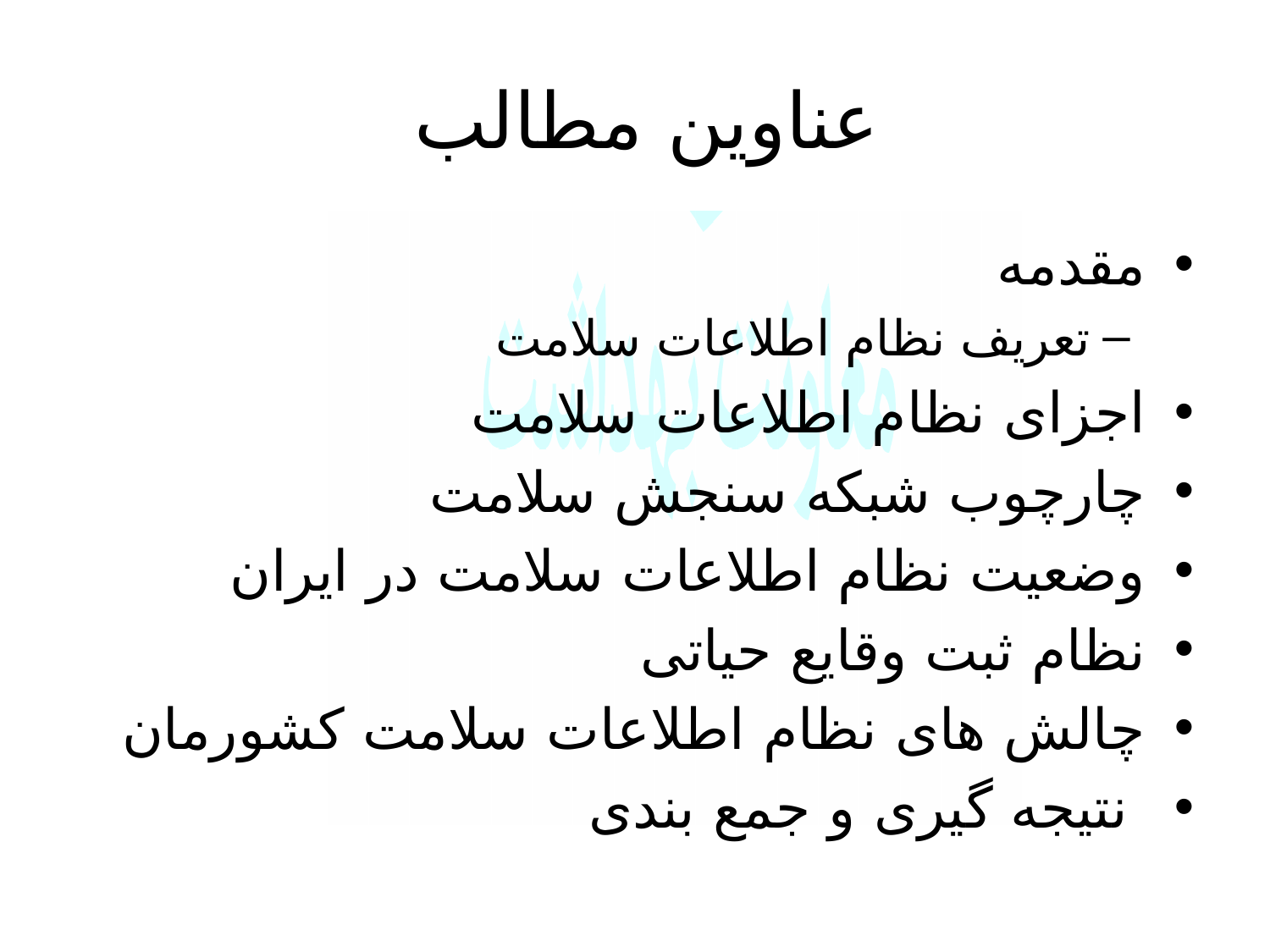

# عناوین مطالب
مقدمه
تعریف نظام اطلاعات سلامت
اجزای نظام اطلاعات سلامت
چارچوب شبکه سنجش سلامت
وضعیت نظام اطلاعات سلامت در ایران
نظام ثبت وقایع حیاتی
چالش های نظام اطلاعات سلامت کشورمان
 نتیجه گیری و جمع بندی